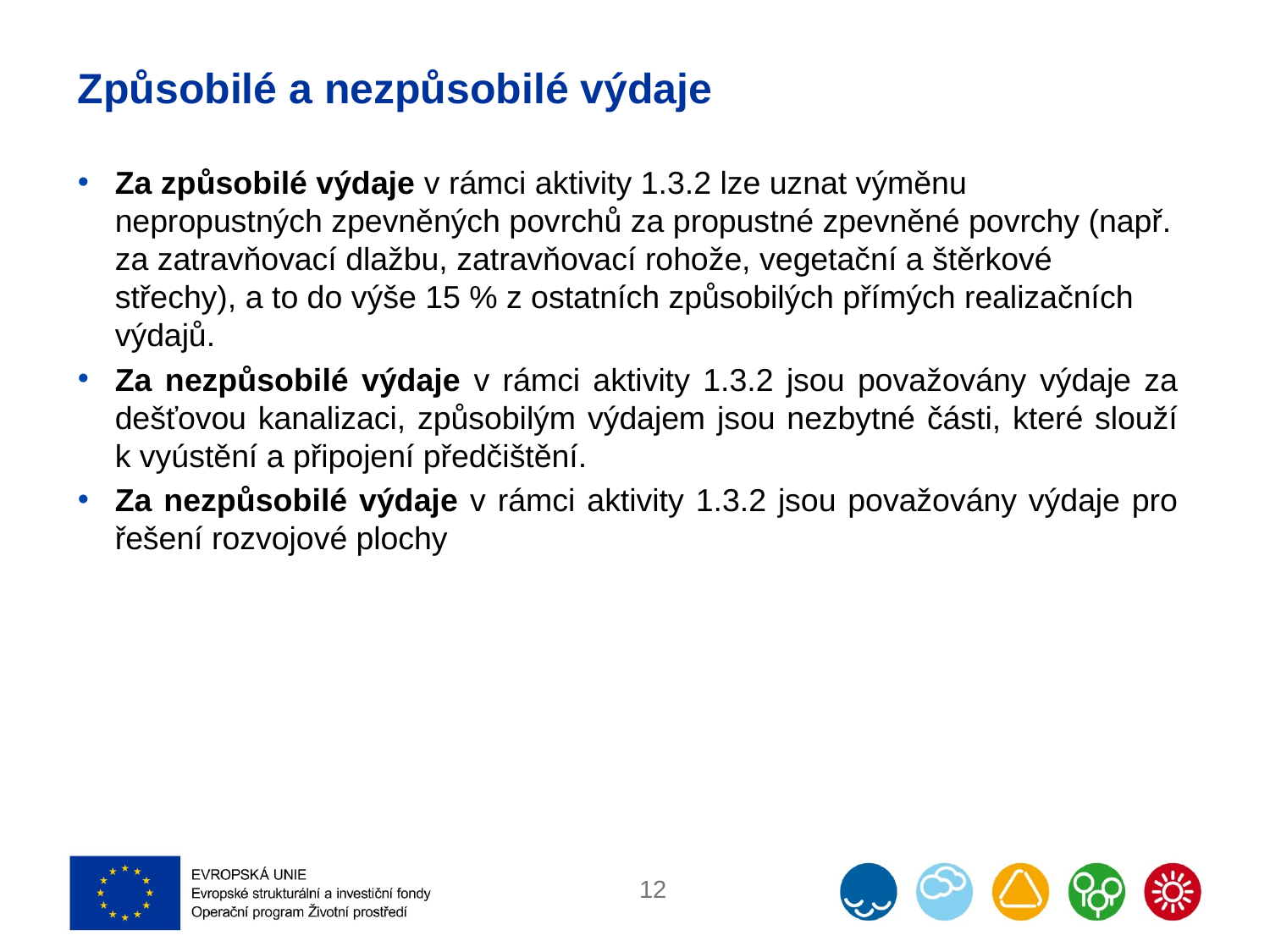

# Způsobilé a nezpůsobilé výdaje
Za způsobilé výdaje v rámci aktivity 1.3.2 lze uznat výměnu nepropustných zpevněných povrchů za propustné zpevněné povrchy (např. za zatravňovací dlažbu, zatravňovací rohože, vegetační a štěrkové střechy), a to do výše 15 % z ostatních způsobilých přímých realizačních výdajů.
Za nezpůsobilé výdaje v rámci aktivity 1.3.2 jsou považovány výdaje za dešťovou kanalizaci, způsobilým výdajem jsou nezbytné části, které slouží k vyústění a připojení předčištění.
Za nezpůsobilé výdaje v rámci aktivity 1.3.2 jsou považovány výdaje pro řešení rozvojové plochy

12